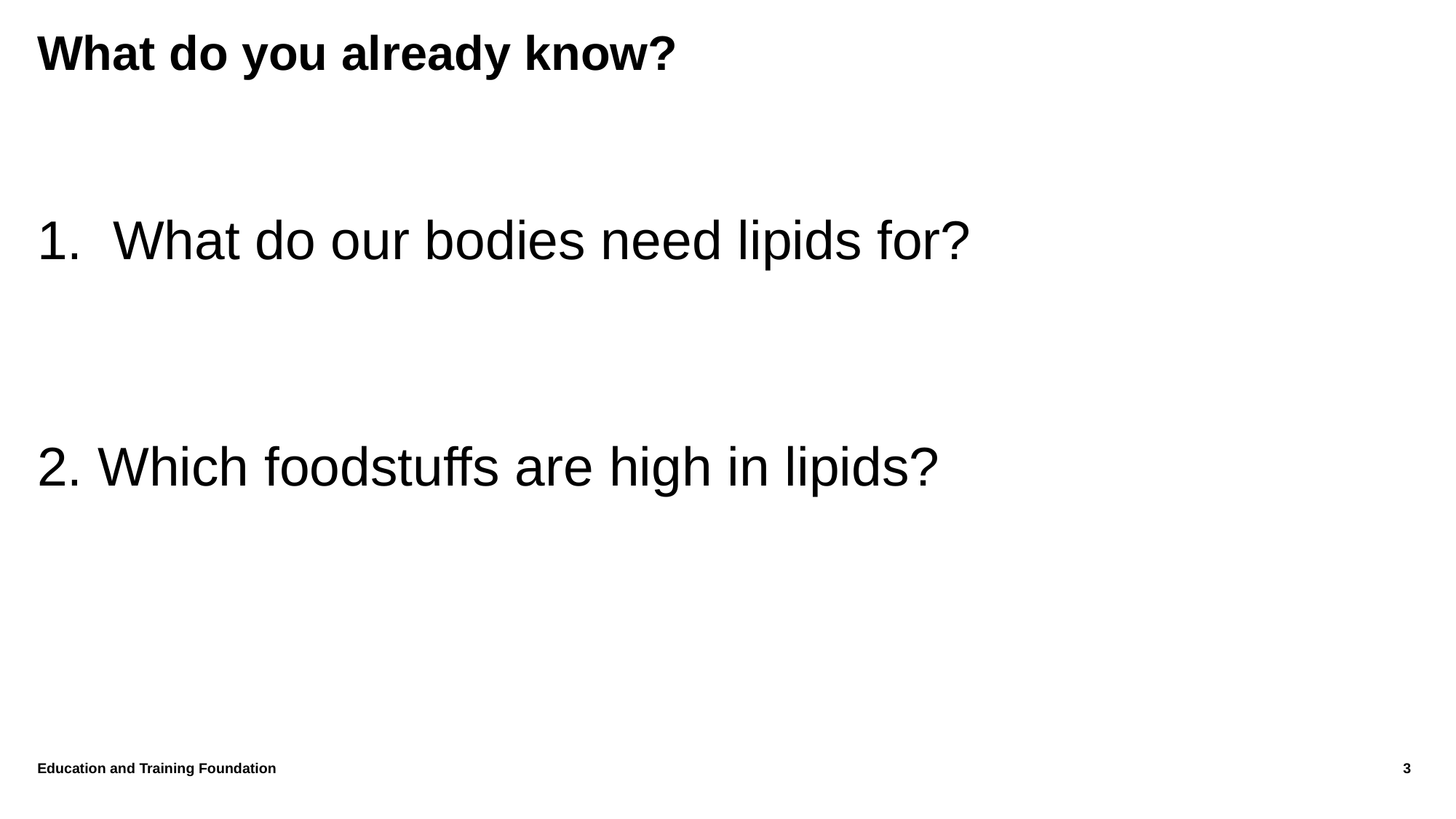

# What do you already know?
1.  What do our bodies need lipids for?

2. Which foodstuffs are high in lipids?

Education and Training Foundation
3